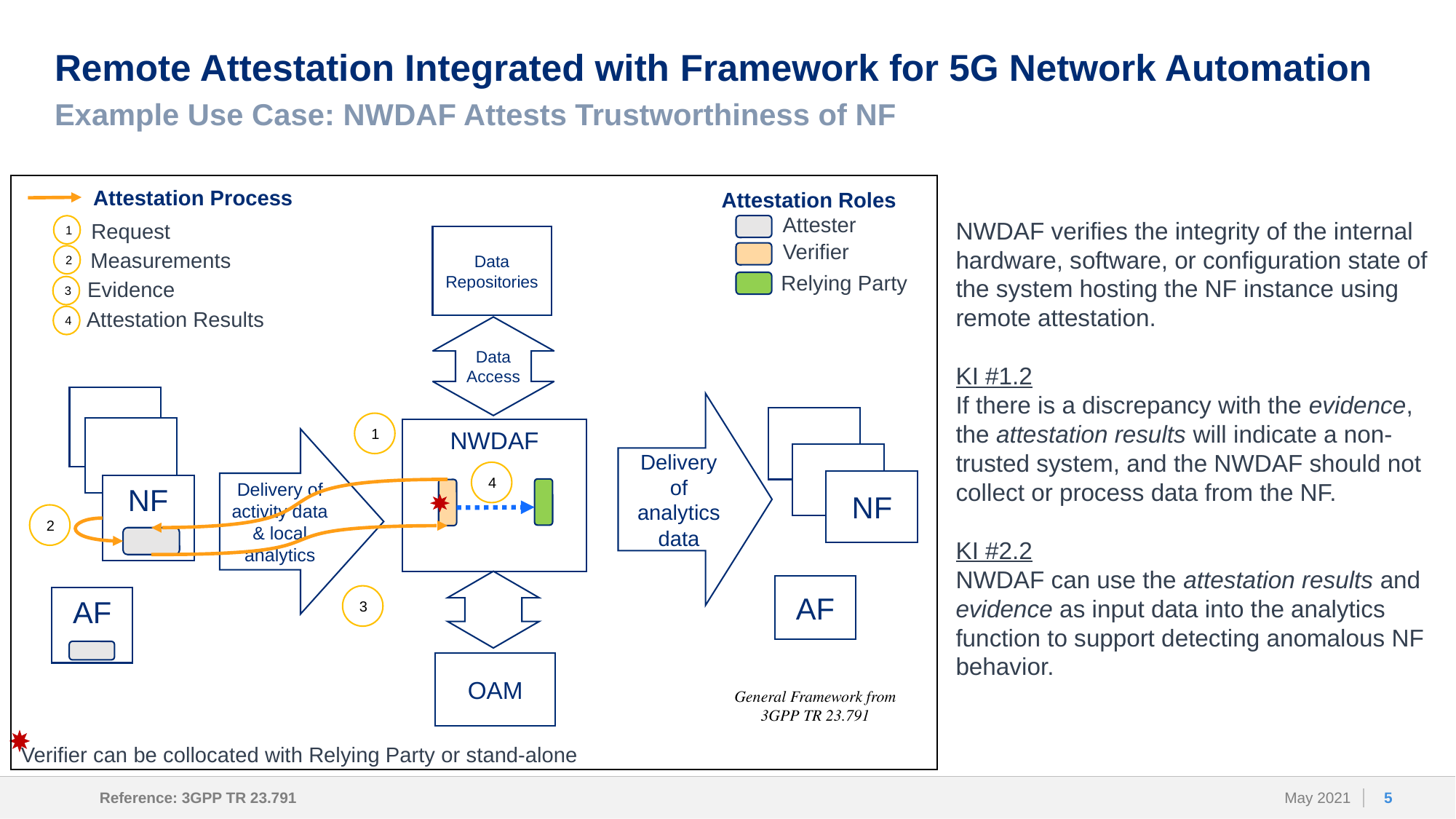

# Remote Attestation Integrated with Framework for 5G Network Automation
Example Use Case: NWDAF Attests Trustworthiness of NF
Attestation Process
Request
1
Measurements
2
Evidence
3
Attestation Results
4
Attestation Roles

Attester

Verifier

Relying Party

NWDAF verifies the integrity of the internal hardware, software, or configuration state of the system hosting the NF instance using remote attestation.

KI #1.2
If there is a discrepancy with the evidence, the attestation results will indicate a non-trusted system, and the NWDAF should not collect or process data from the NF.

KI #2.2
NWDAF can use the attestation results and  evidence as input data into the analytics function to support detecting anomalous NF behavior.

Data
Repositories
Data
Access

Delivery of
analytics data

NWDAF
Delivery of activity data & local analytics

NF
NF

AF

OAM
1
4
3

AF

2
General Framework from 3GPP TR 23.791

Verifier can be collocated with Relying Party or stand-alone
5
Reference: 3GPP TR 23.791
May 2021